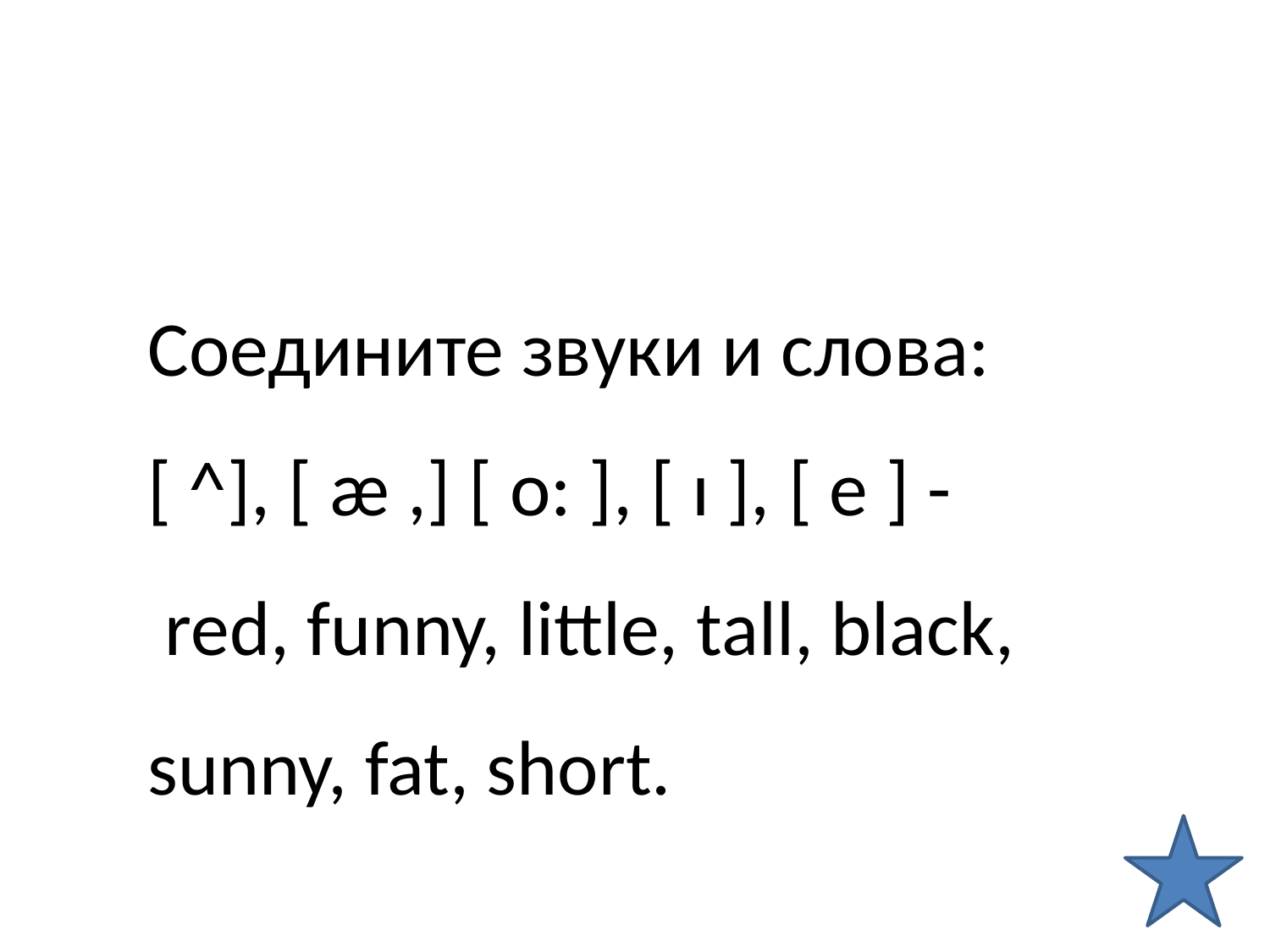

Соедините звуки и слова:
[ ^], [ æ ,] [ o: ], [ ı ], [ e ] -
 red, funny, little, tall, black, sunny, fat, short.